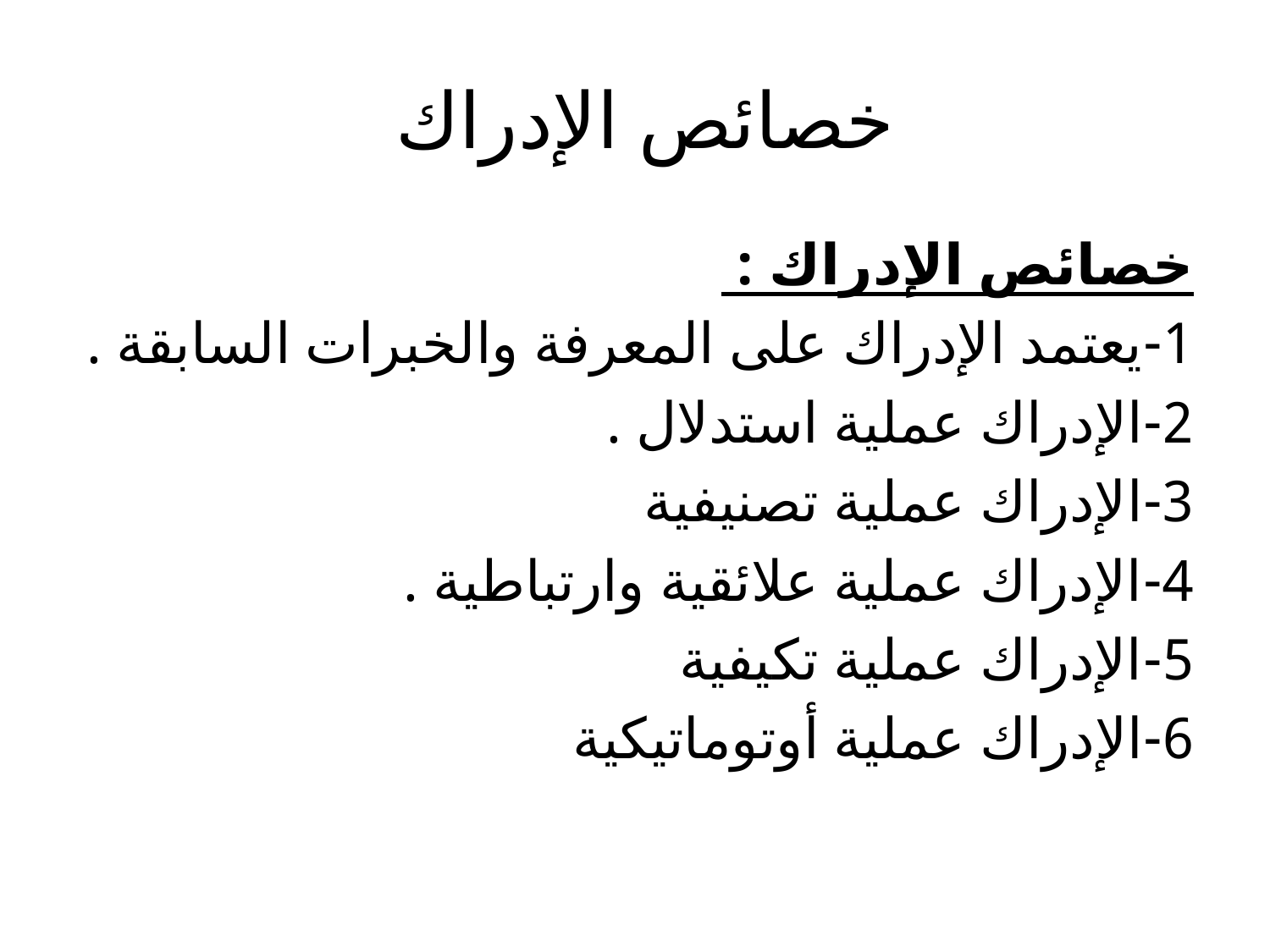

# خصائص الإدراك
خصائص الإدراك :
1-يعتمد الإدراك على المعرفة والخبرات السابقة .
2-الإدراك عملية استدلال .
3-الإدراك عملية تصنيفية
4-الإدراك عملية علائقية وارتباطية .
5-الإدراك عملية تكيفية
6-الإدراك عملية أوتوماتيكية